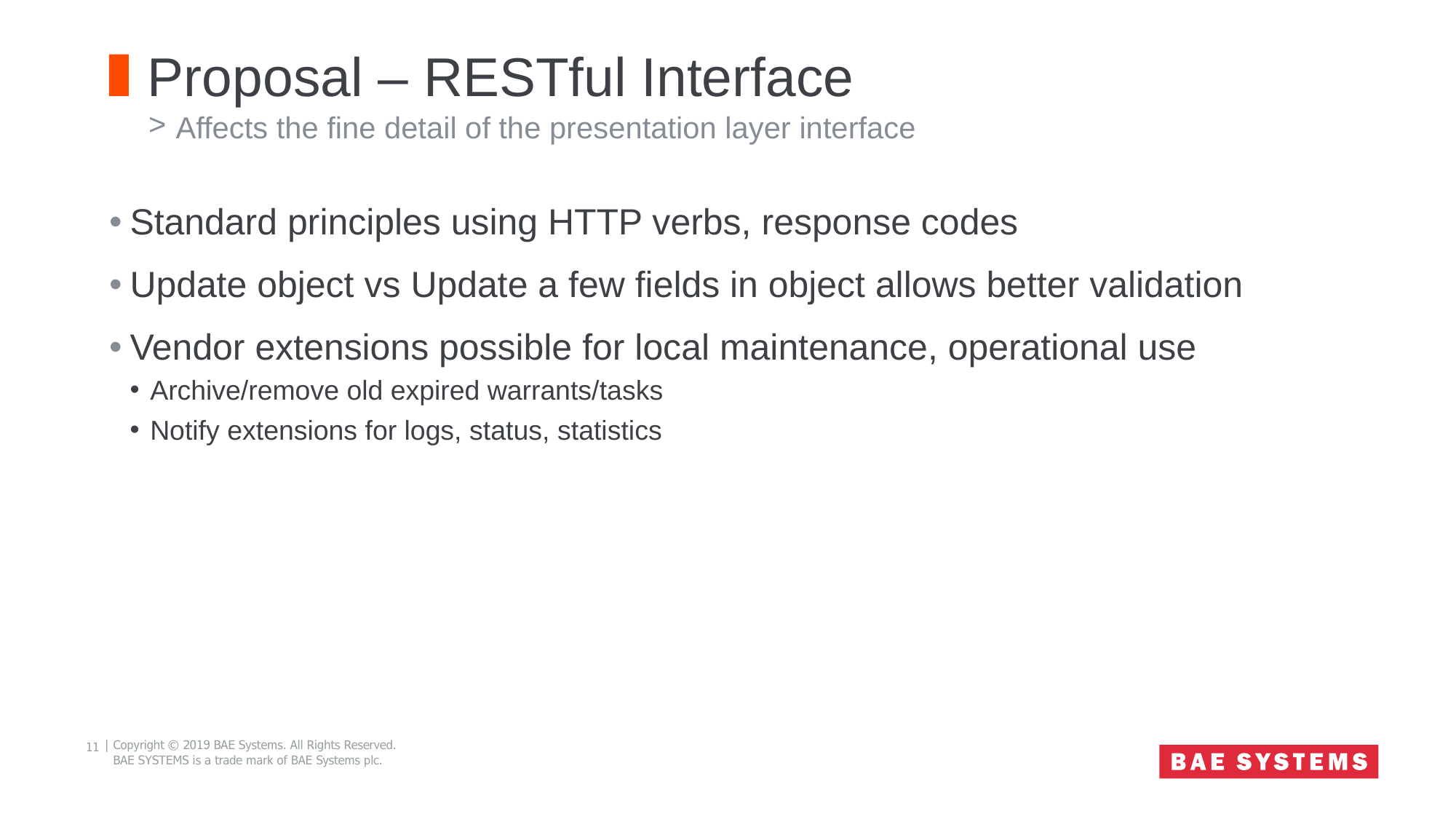

# Proposal – RESTful Interface
Affects the fine detail of the presentation layer interface
Standard principles using HTTP verbs, response codes
Update object vs Update a few fields in object allows better validation
Vendor extensions possible for local maintenance, operational use
Archive/remove old expired warrants/tasks
Notify extensions for logs, status, statistics